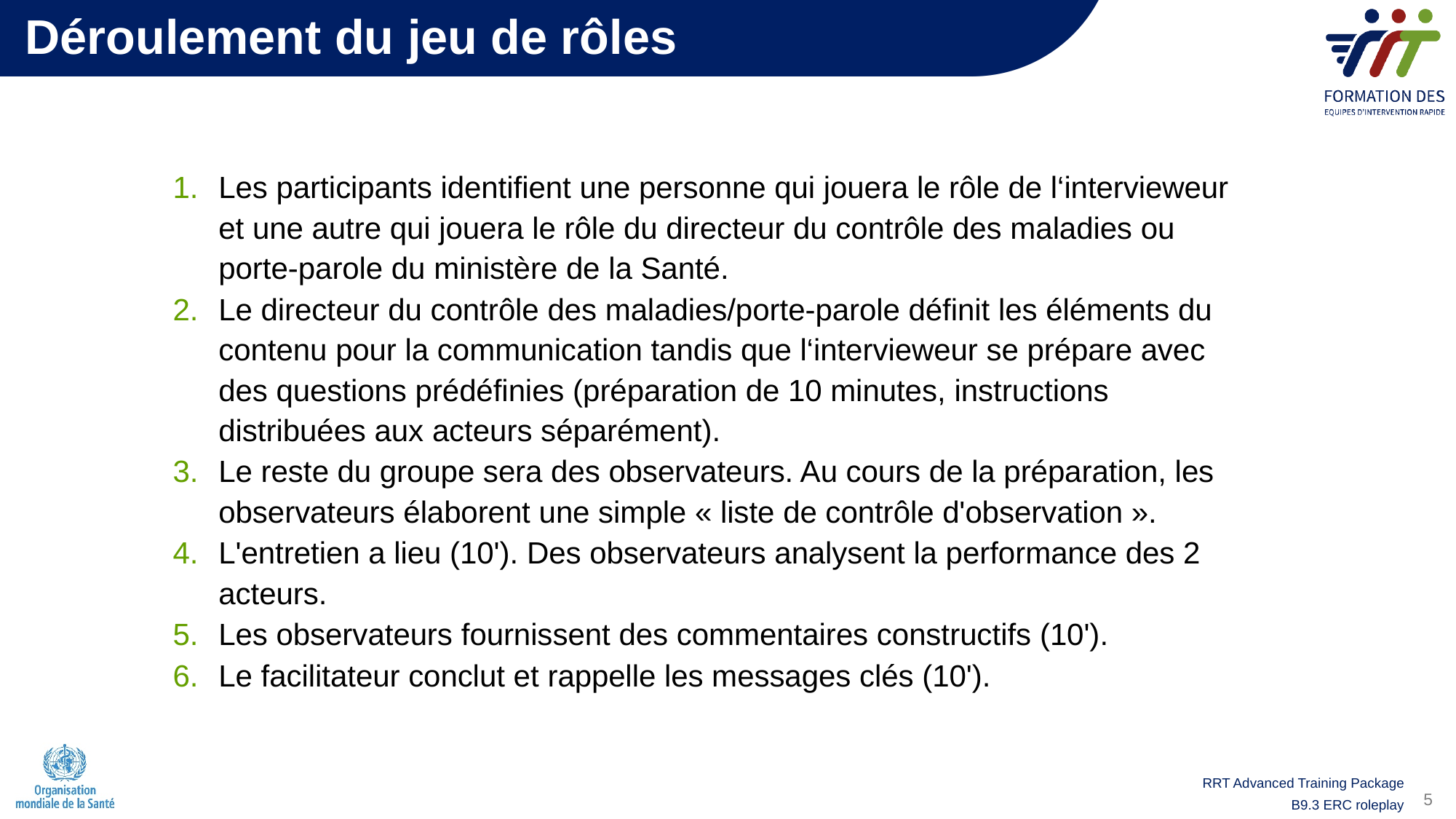

Déroulement du jeu de rôles

Les participants identifient une personne qui jouera le rôle de l‘intervieweur et une autre qui jouera le rôle du directeur du contrôle des maladies ou porte-parole du ministère de la Santé.
Le directeur du contrôle des maladies/porte-parole définit les éléments du contenu pour la communication tandis que l‘intervieweur se prépare avec des questions prédéfinies (préparation de 10 minutes, instructions distribuées aux acteurs séparément).
Le reste du groupe sera des observateurs. Au cours de la préparation, les observateurs élaborent une simple « liste de contrôle d'observation ».
L'entretien a lieu (10'). Des observateurs analysent la performance des 2 acteurs.
Les observateurs fournissent des commentaires constructifs (10').
Le facilitateur conclut et rappelle les messages clés (10').